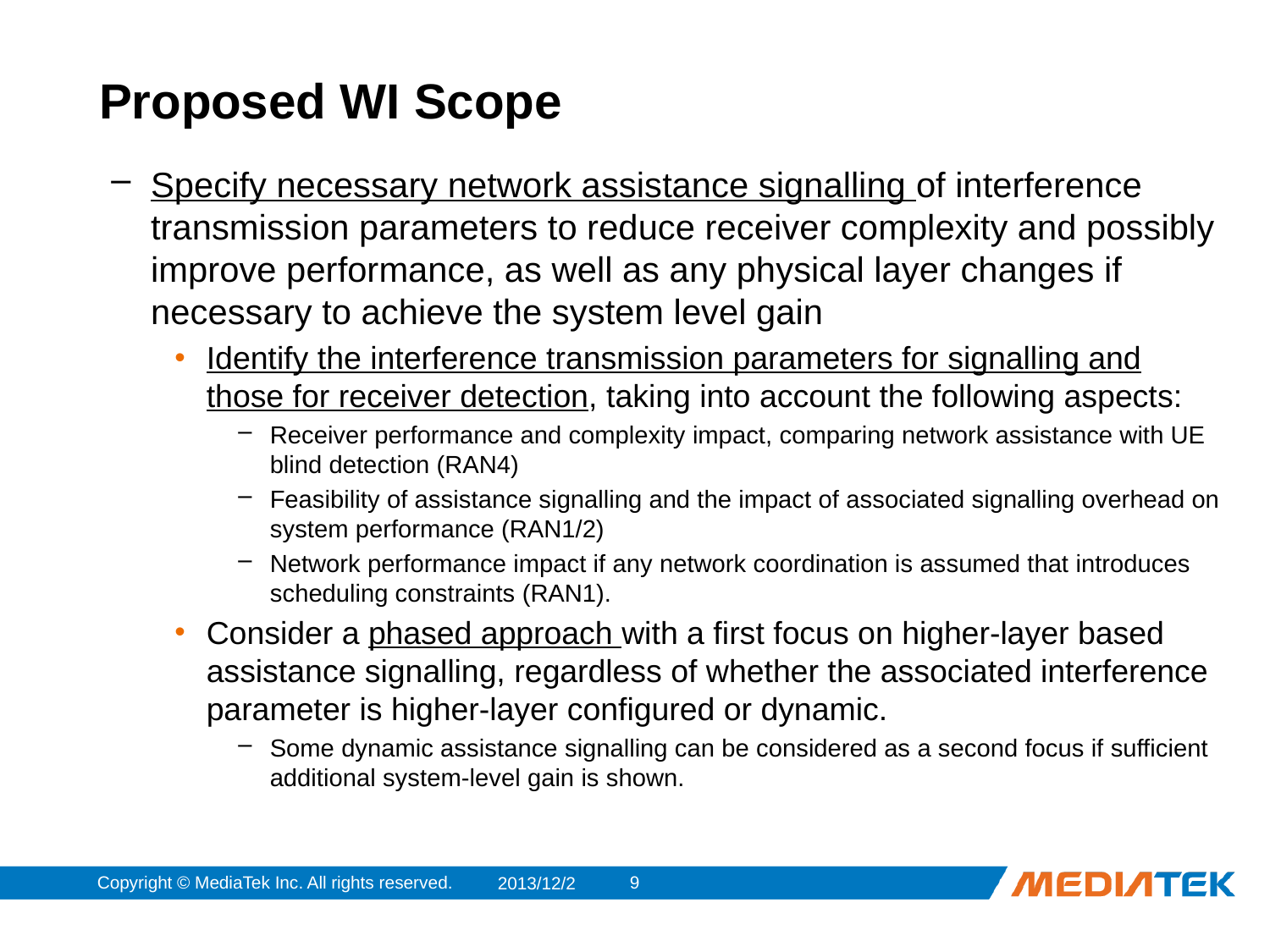

# Proposed WI Scope
Specify necessary network assistance signalling of interference transmission parameters to reduce receiver complexity and possibly improve performance, as well as any physical layer changes if necessary to achieve the system level gain
Identify the interference transmission parameters for signalling and those for receiver detection, taking into account the following aspects:
Receiver performance and complexity impact, comparing network assistance with UE blind detection (RAN4)
Feasibility of assistance signalling and the impact of associated signalling overhead on system performance (RAN1/2)
Network performance impact if any network coordination is assumed that introduces scheduling constraints (RAN1).
Consider a phased approach with a first focus on higher-layer based assistance signalling, regardless of whether the associated interference parameter is higher-layer configured or dynamic.
Some dynamic assistance signalling can be considered as a second focus if sufficient additional system-level gain is shown.

Copyright © MediaTek Inc. All rights reserved.
9
2013/12/2